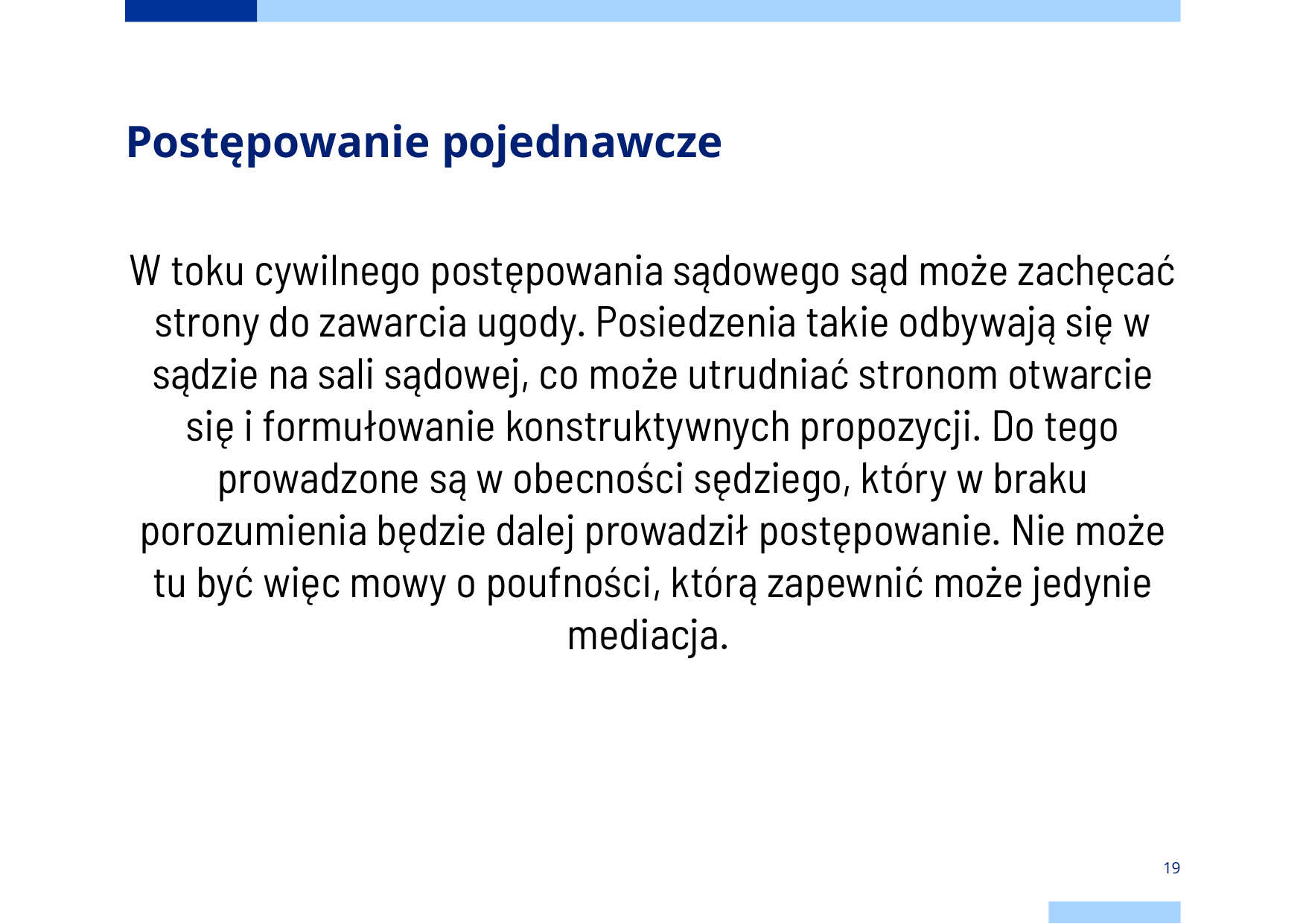

# Postępowanie pojednawcze
W toku cywilnego postępowania sądowego sąd może zachęcać strony do zawarcia ugody. Posiedzenia takie odbywają się w sądzie na sali sądowej, co może utrudniać stronom otwarcie się i formułowanie konstruktywnych propozycji. Do tego prowadzone są w obecności sędziego, który w braku porozumienia będzie dalej prowadził postępowanie. Nie może tu być więc mowy o poufności, którą zapewnić może jedynie mediacja.
19